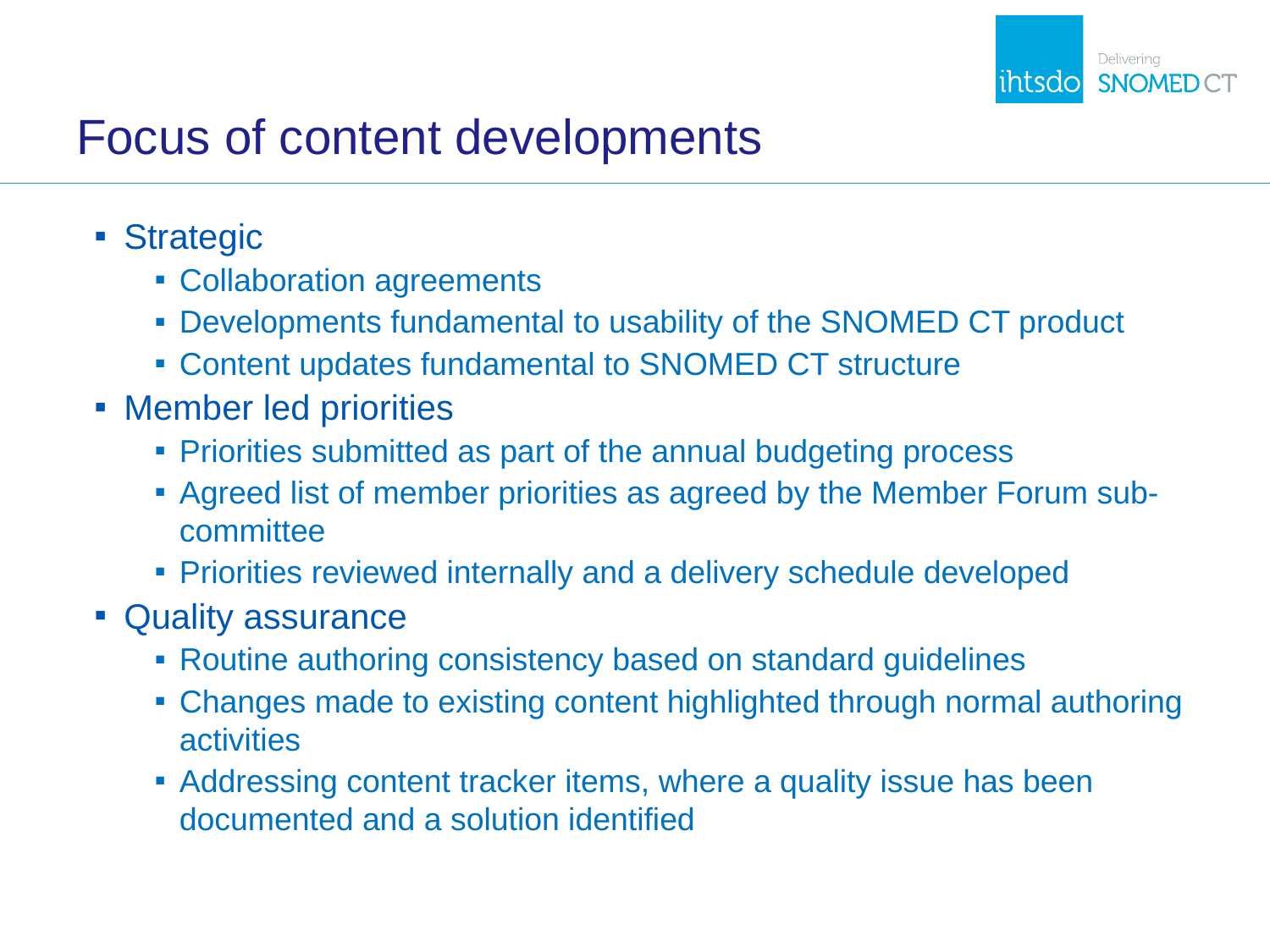

# Focus of content developments
Strategic
Collaboration agreements
Developments fundamental to usability of the SNOMED CT product
Content updates fundamental to SNOMED CT structure
Member led priorities
Priorities submitted as part of the annual budgeting process
Agreed list of member priorities as agreed by the Member Forum sub-committee
Priorities reviewed internally and a delivery schedule developed
Quality assurance
Routine authoring consistency based on standard guidelines
Changes made to existing content highlighted through normal authoring activities
Addressing content tracker items, where a quality issue has been documented and a solution identified